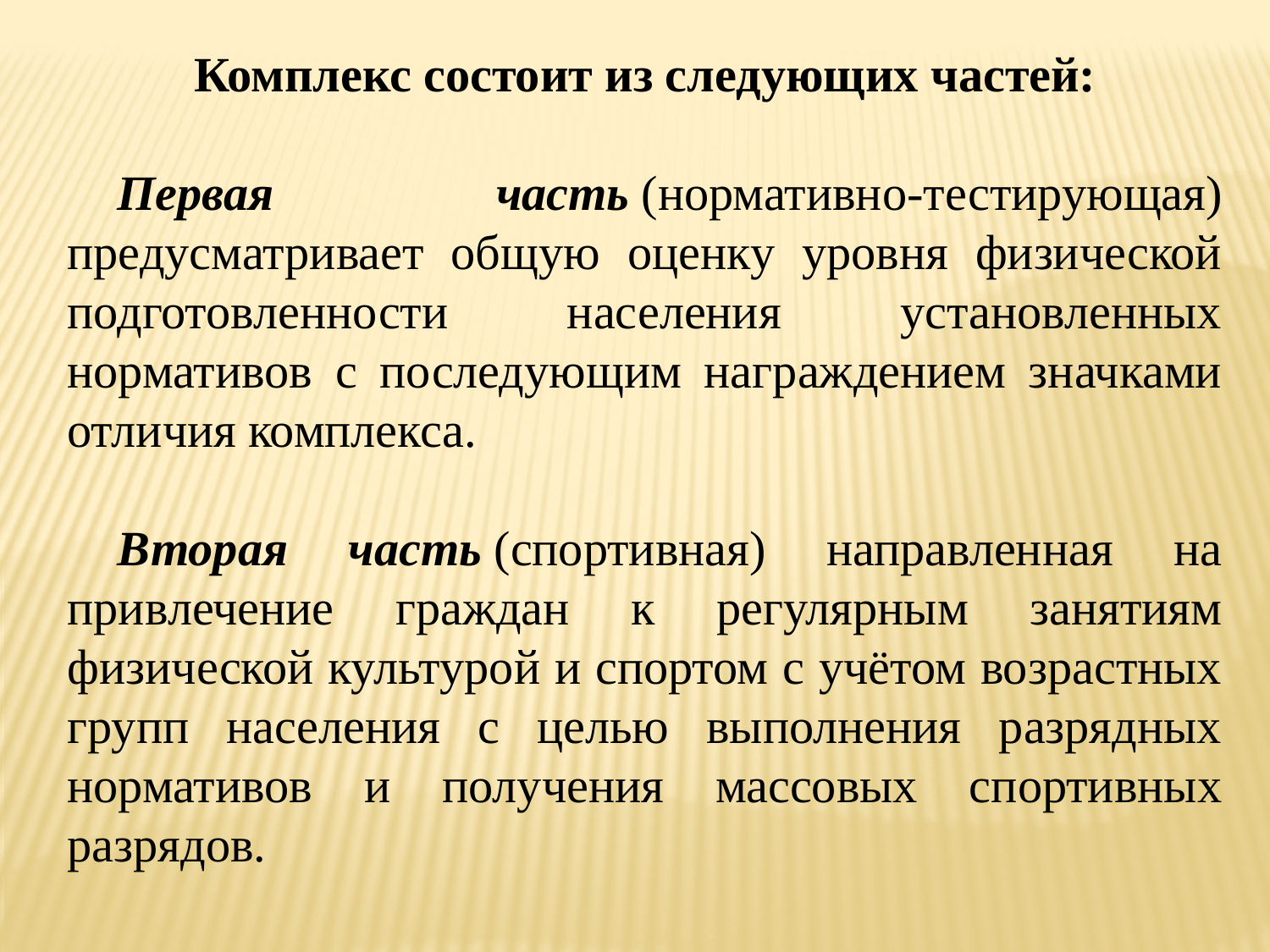

Комплекс состоит из следующих частей:

Первая часть (нормативно-тестирующая) предусматривает общую оценку уровня физической подготовленности населения установленных нормативов с последующим награждением значками отличия комплекса.

Вторая часть (спортивная) направленная на привлечение граждан к регулярным занятиям физической культурой и спортом с учётом возрастных групп населения с целью выполнения разрядных нормативов и получения массовых спортивных разрядов.